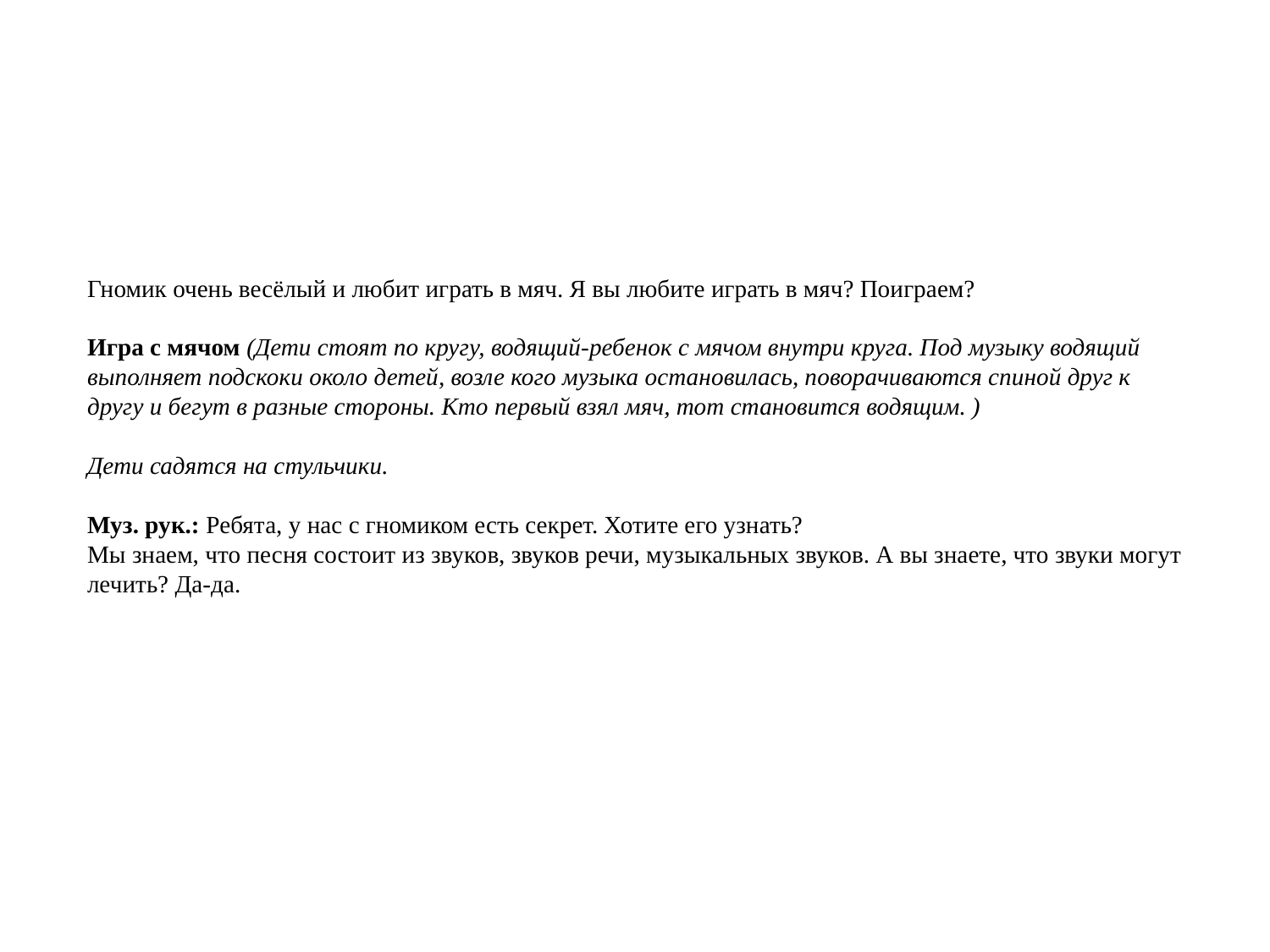

Гномик очень весёлый и любит играть в мяч. Я вы любите играть в мяч? Поиграем?

Игра с мячом (Дети стоят по кругу, водящий-ребенок с мячом внутри круга. Под музыку водящий  выполняет подскоки около детей, возле кого музыка остановилась, поворачиваются спиной друг к другу и бегут в разные стороны. Кто первый взял мяч, тот становится водящим. )

Дети садятся на стульчики.

Муз. рук.: Ребята, у нас с гномиком есть секрет. Хотите его узнать?
Мы знаем, что песня состоит из звуков, звуков речи, музыкальных звуков. А вы знаете, что звуки могут лечить? Да-да.